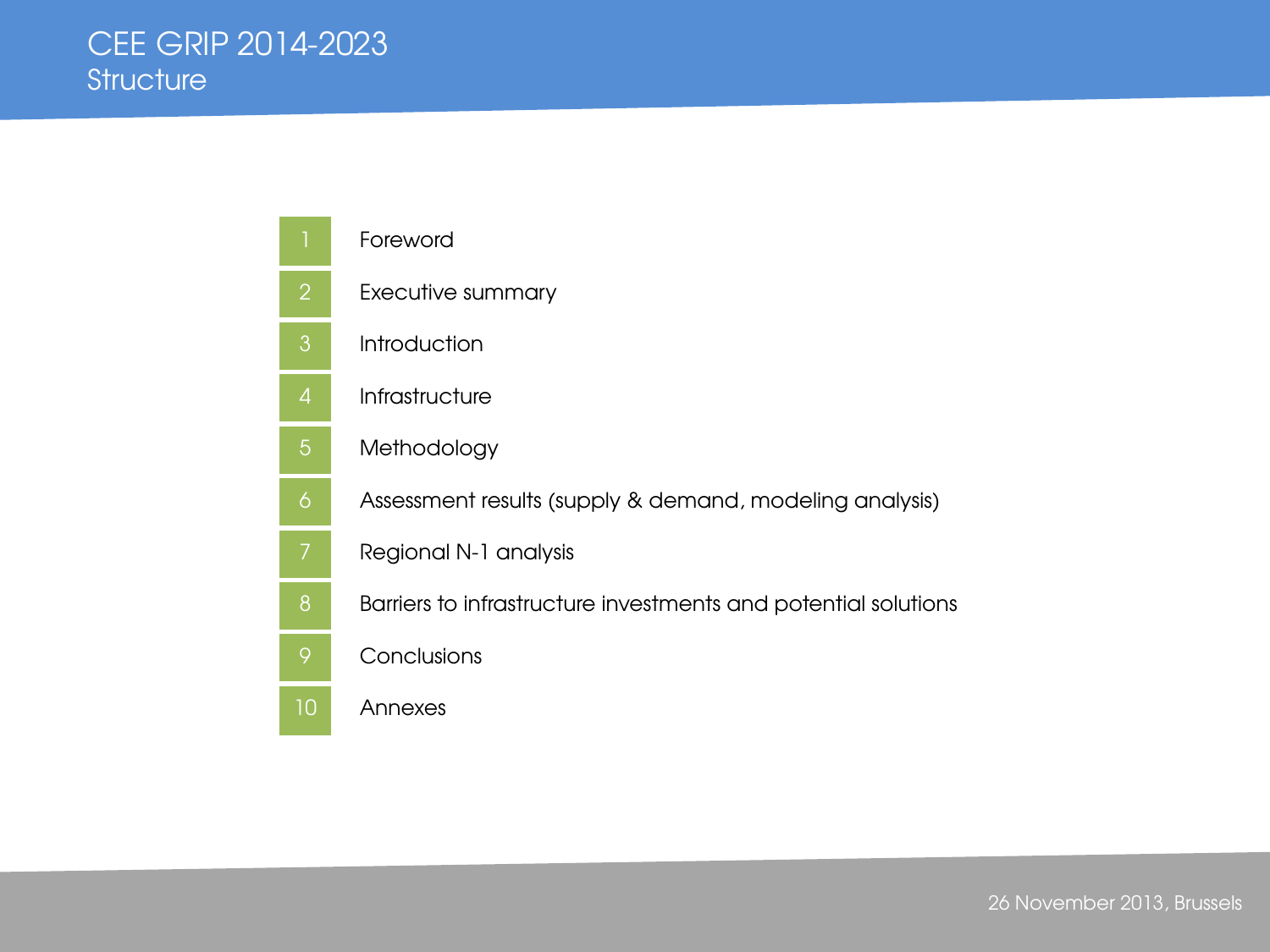

CEE GRIP 2014-2023
Structure

| 1 | Foreword |
| --- | --- |
| 2 | Executive summary |
| 3 | Introduction |
| 4 | Infrastructure |
| 5 | Methodology |
| 6 | Assessment results (supply & demand, modeling analysis) |
| 7 | Regional N-1 analysis |
| 8 | Barriers to infrastructure investments and potential solutions |
| 9 | Conclusions |
| 10 | Annexes |

26 November 2013, Brussels
26 November 2013, Brussels